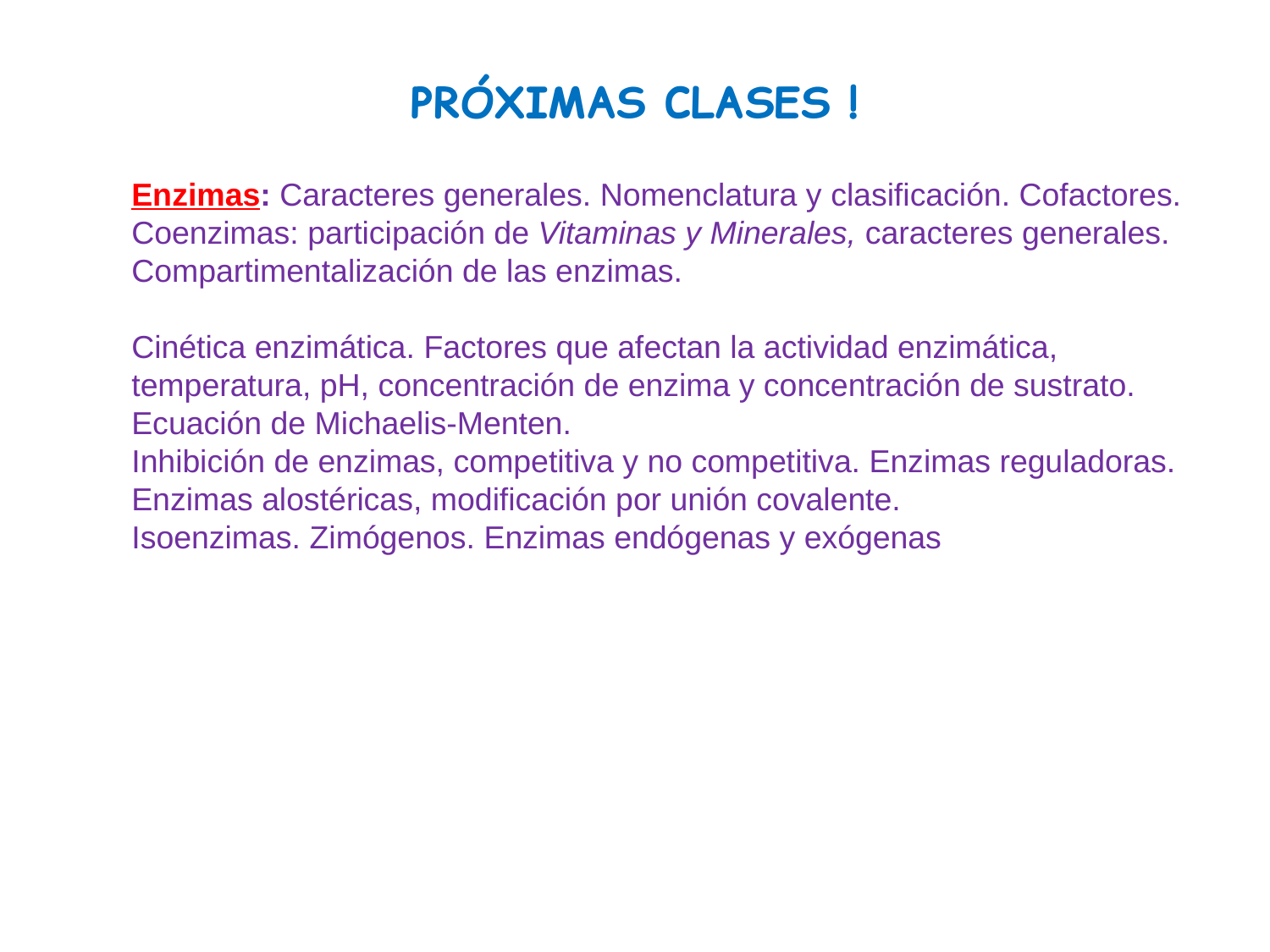

PRÓXIMAS CLASES !
Enzimas: Caracteres generales. Nomenclatura y clasificación. Cofactores. Coenzimas: participación de Vitaminas y Minerales, caracteres generales. Compartimentalización de las enzimas.

Cinética enzimática. Factores que afectan la actividad enzimática, temperatura, pH, concentración de enzima y concentración de sustrato. Ecuación de Michaelis-Menten.
Inhibición de enzimas, competitiva y no competitiva. Enzimas reguladoras. Enzimas alostéricas, modificación por unión covalente.
Isoenzimas. Zimógenos. Enzimas endógenas y exógenas

 En el estudio de las
REACCIONES ENZIMÁTICAS
de cada VÍA METABÓLICA se destacará la participación de
VITAMINAS Y MINERALES